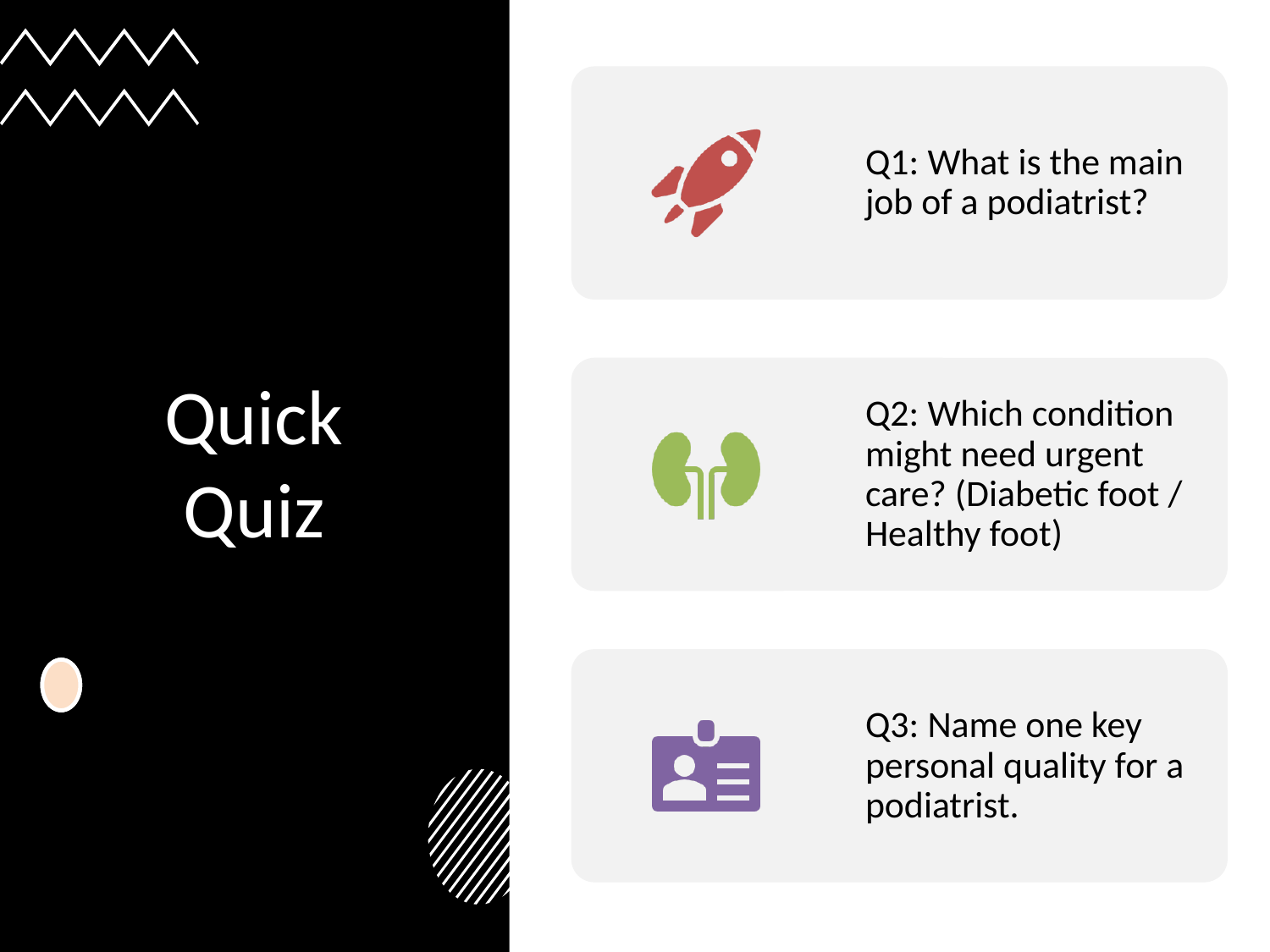

Q1: What is the main job of a podiatrist?
Q2: Which condition might need urgent care? (Diabetic foot / Healthy foot)
Q3: Name one key personal quality for a podiatrist.
# Quick Quiz